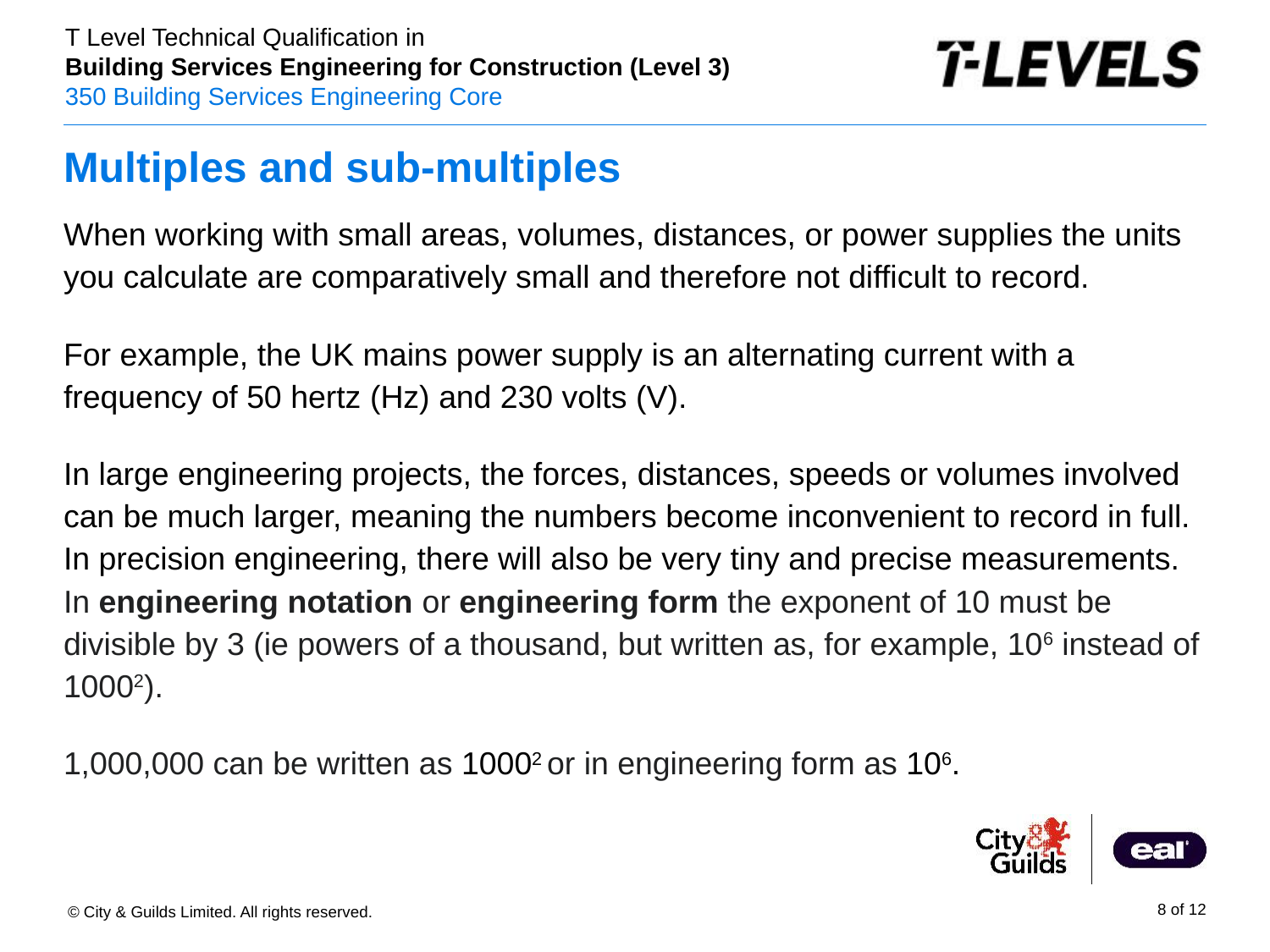

# Multiples and sub-multiples
When working with small areas, volumes, distances, or power supplies the units you calculate are comparatively small and therefore not difficult to record.
For example, the UK mains power supply is an alternating current with a frequency of 50 hertz (Hz) and 230 volts (V).
In large engineering projects, the forces, distances, speeds or volumes involved can be much larger, meaning the numbers become inconvenient to record in full.  In precision engineering, there will also be very tiny and precise measurements. In engineering notation or engineering form the exponent of 10 must be divisible by 3 (ie powers of a thousand, but written as, for example, 106 instead of 10002).
1,000,000 can be written as 10002 or in engineering form as 106.